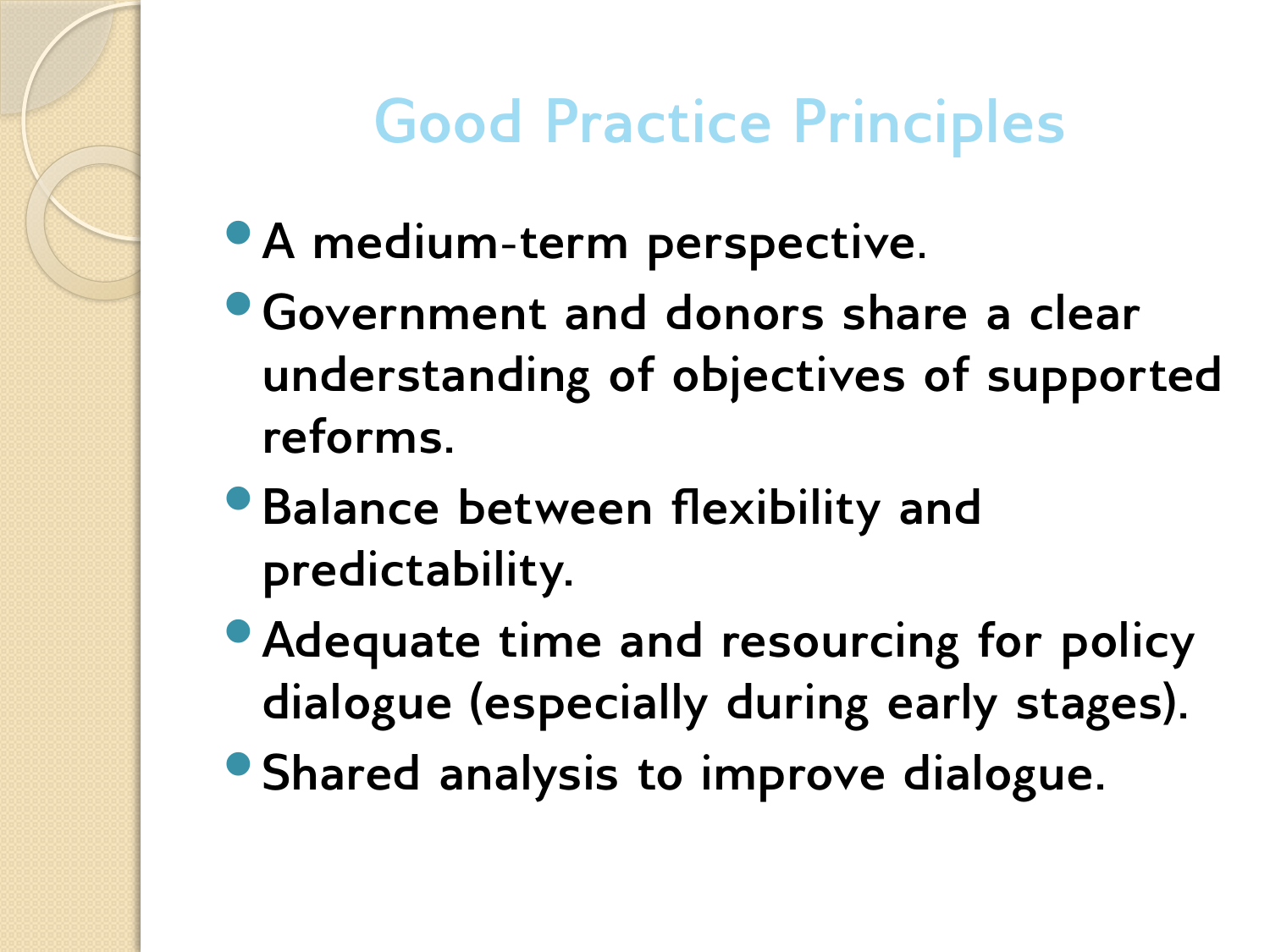

# Good Practice Principles
A medium-term perspective.
Government and donors share a clear understanding of objectives of supported reforms.
Balance between flexibility and predictability.
Adequate time and resourcing for policy dialogue (especially during early stages).
Shared analysis to improve dialogue.